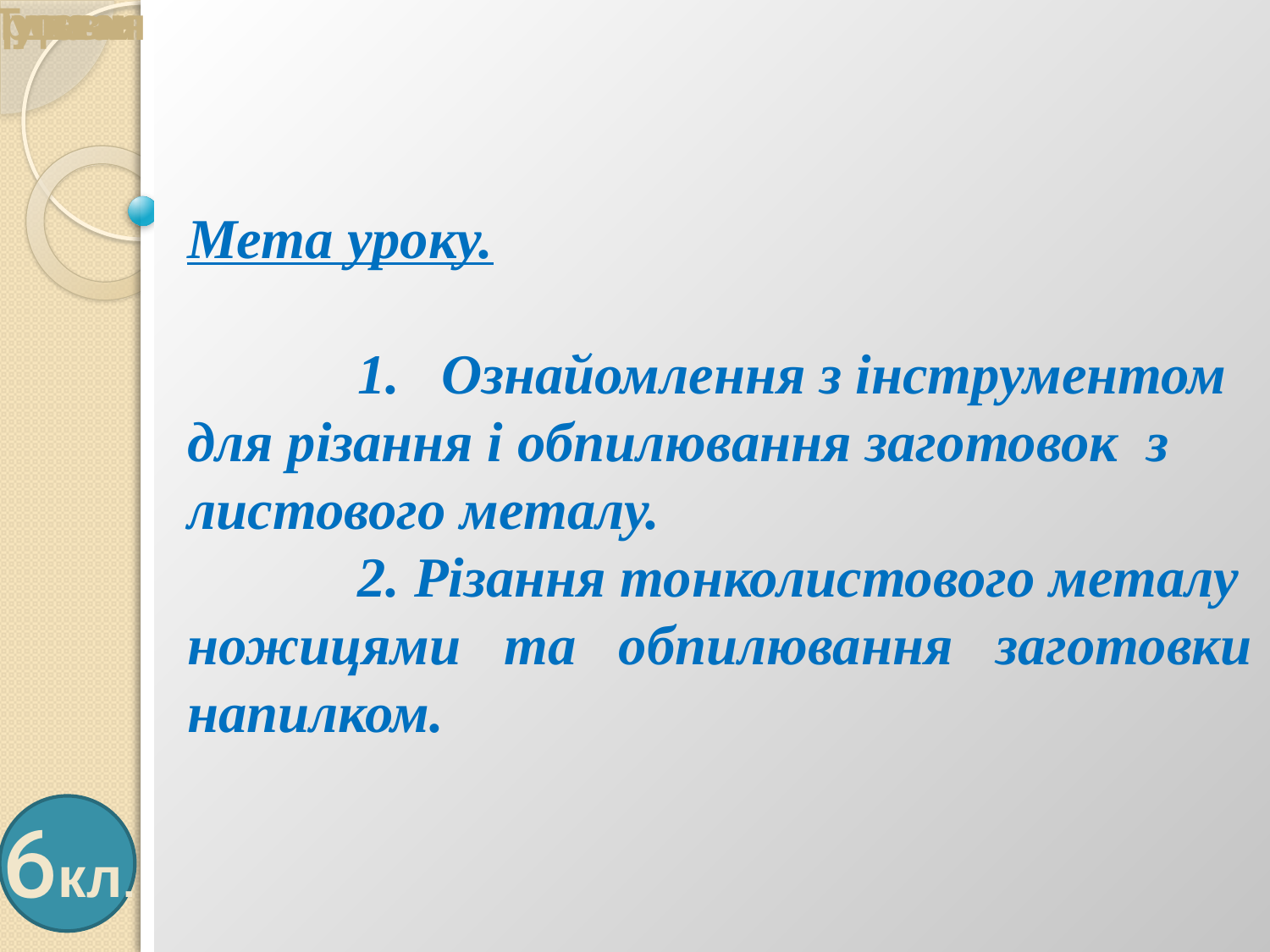

Трудове навчання
Мета уроку.

            1.  	Ознайомлення з інструментом для різання і обпилювання заготовок  з
листового металу.
            2. Різання тонколистового металу
ножицями та обпилювання заготовки напилком.
6кл.